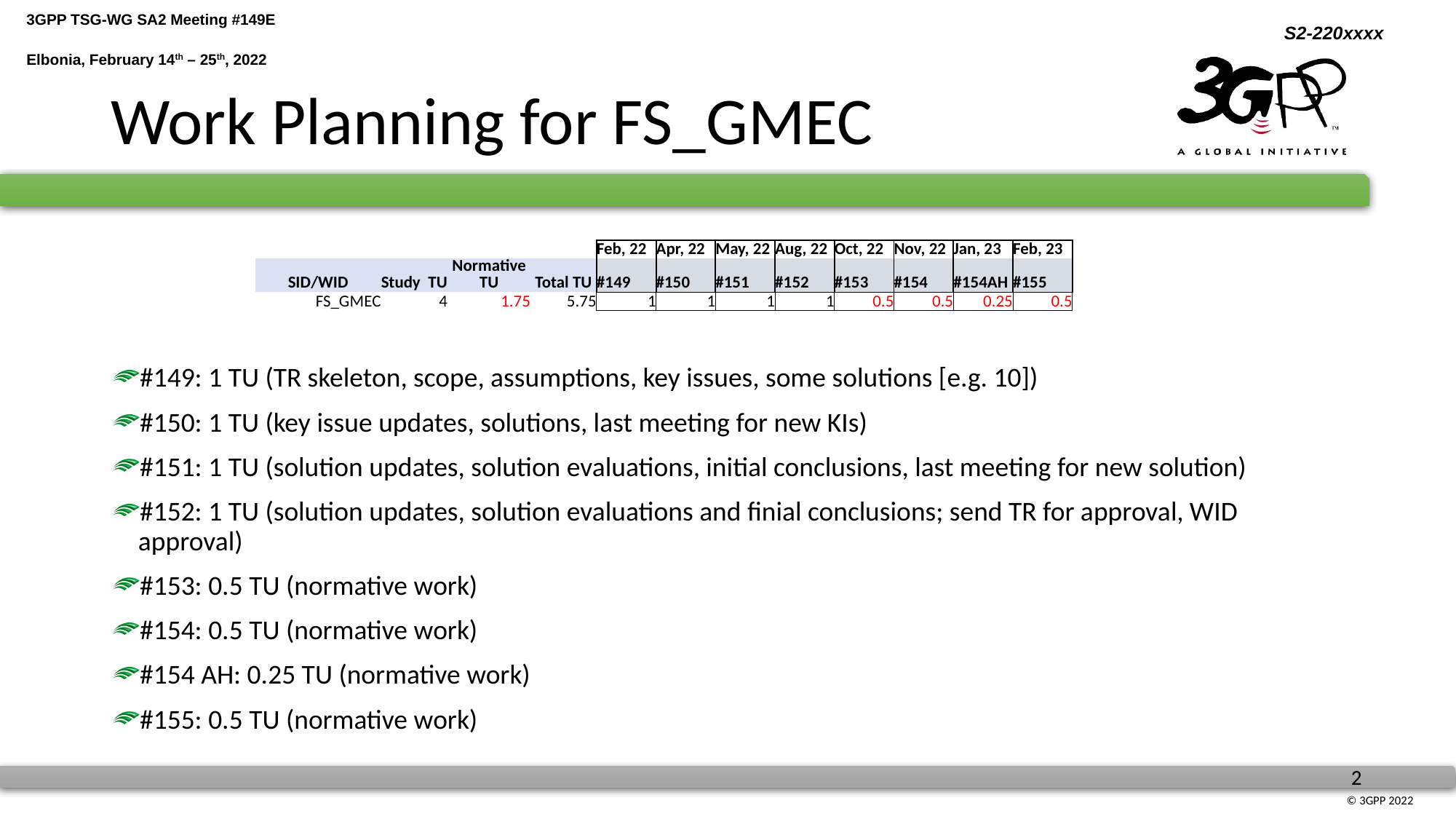

# Work Planning for FS_GMEC
|  |  |  |  | Feb, 22 | Apr, 22 | May, 22 | Aug, 22 | Oct, 22 | Nov, 22 | Jan, 23 | Feb, 23 |
| --- | --- | --- | --- | --- | --- | --- | --- | --- | --- | --- | --- |
| SID/WID | Study TU | Normative TU | Total TU | #149 | #150 | #151 | #152 | #153 | #154 | #154AH | #155 |
| FS\_GMEC | 4 | 1.75 | 5.75 | 1 | 1 | 1 | 1 | 0.5 | 0.5 | 0.25 | 0.5 |
#149: 1 TU (TR skeleton, scope, assumptions, key issues, some solutions [e.g. 10])
#150: 1 TU (key issue updates, solutions, last meeting for new KIs)
#151: 1 TU (solution updates, solution evaluations, initial conclusions, last meeting for new solution)
#152: 1 TU (solution updates, solution evaluations and finial conclusions; send TR for approval, WID approval)
#153: 0.5 TU (normative work)
#154: 0.5 TU (normative work)
#154 AH: 0.25 TU (normative work)
#155: 0.5 TU (normative work)